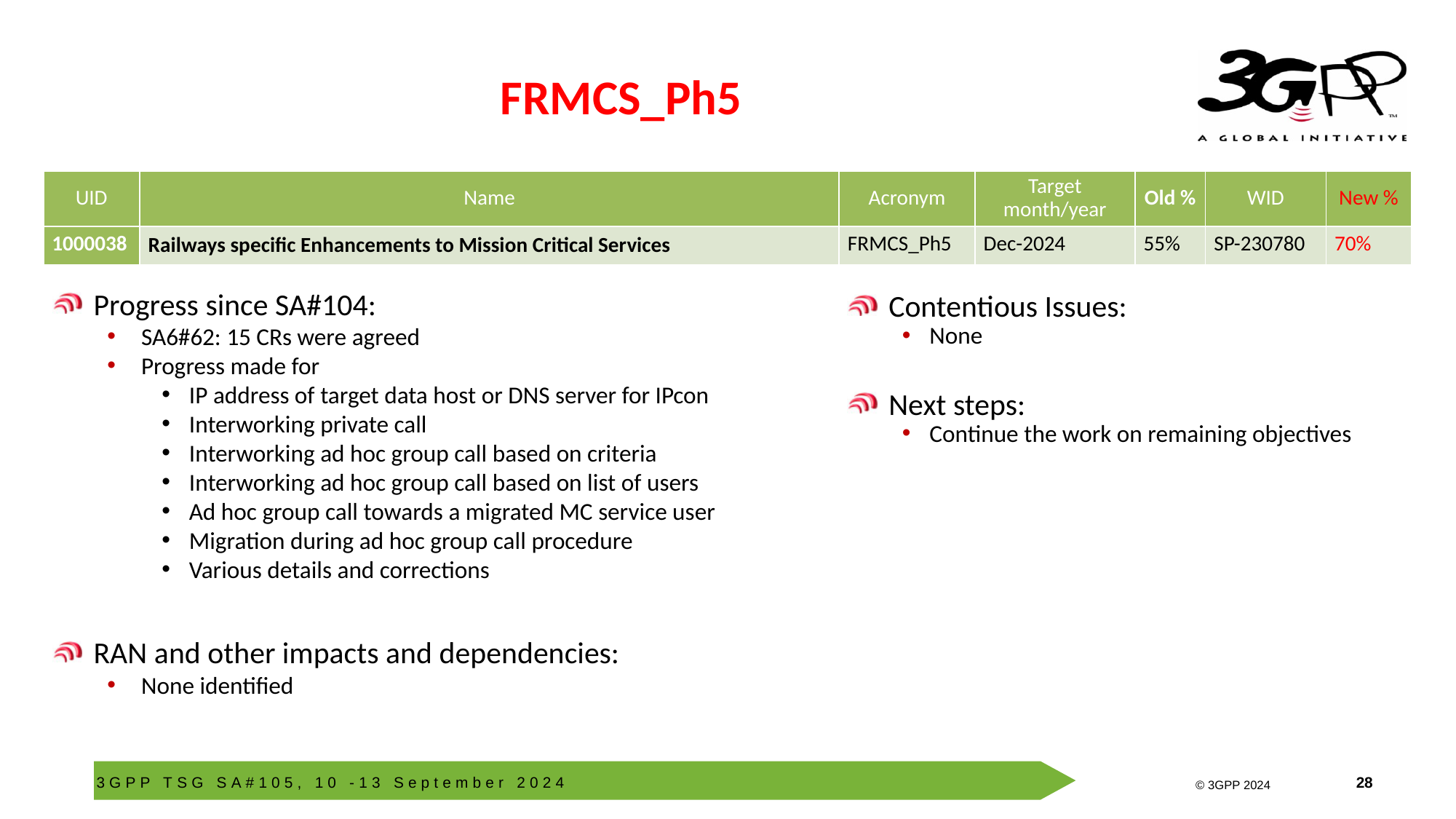

# FRMCS_Ph5
| UID | Name | Acronym | Target month/year | Old % | WID | New % |
| --- | --- | --- | --- | --- | --- | --- |
| 1000038 | Railways specific Enhancements to Mission Critical Services | FRMCS\_Ph5 | Dec-2024 | 55% | SP-230780 | 70% |
Progress since SA#104:
SA6#62: 15 CRs were agreed
Progress made for
IP address of target data host or DNS server for IPcon
Interworking private call
Interworking ad hoc group call based on criteria
Interworking ad hoc group call based on list of users
Ad hoc group call towards a migrated MC service user
Migration during ad hoc group call procedure
Various details and corrections

RAN and other impacts and dependencies:
None identified

Contentious Issues:
None

Next steps:
Continue the work on remaining objectives